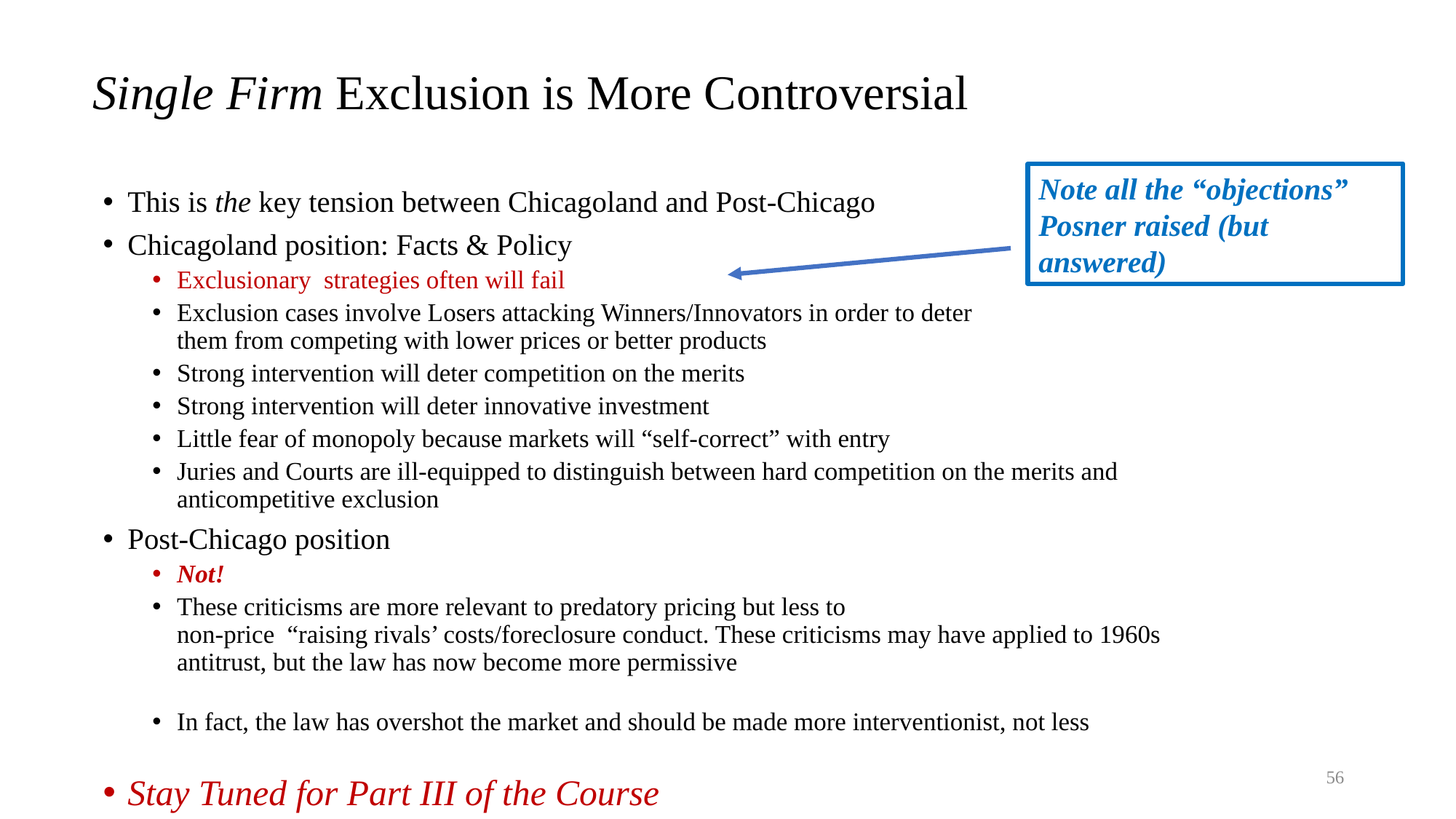

# Single Firm Exclusion is More Controversial
Note all the “objections” Posner raised (but answered)
This is the key tension between Chicagoland and Post-Chicago
Chicagoland position: Facts & Policy
Exclusionary  strategies often will fail
Exclusion cases involve Losers attacking Winners/Innovators in order to deter
them from competing with lower prices or better products
Strong intervention will deter competition on the merits
Strong intervention will deter innovative investment
Little fear of monopoly because markets will “self-correct” with entry
Juries and Courts are ill-equipped to distinguish between hard competition on the merits and anticompetitive exclusion
Post-Chicago position
Not!
These criticisms are more relevant to predatory pricing but less to
non-price  “raising rivals’ costs/foreclosure conduct. These criticisms may have applied to 1960s antitrust, but the law has now become more permissive
In fact, the law has overshot the market and should be made more interventionist, not less
Stay Tuned for Part III of the Course
56